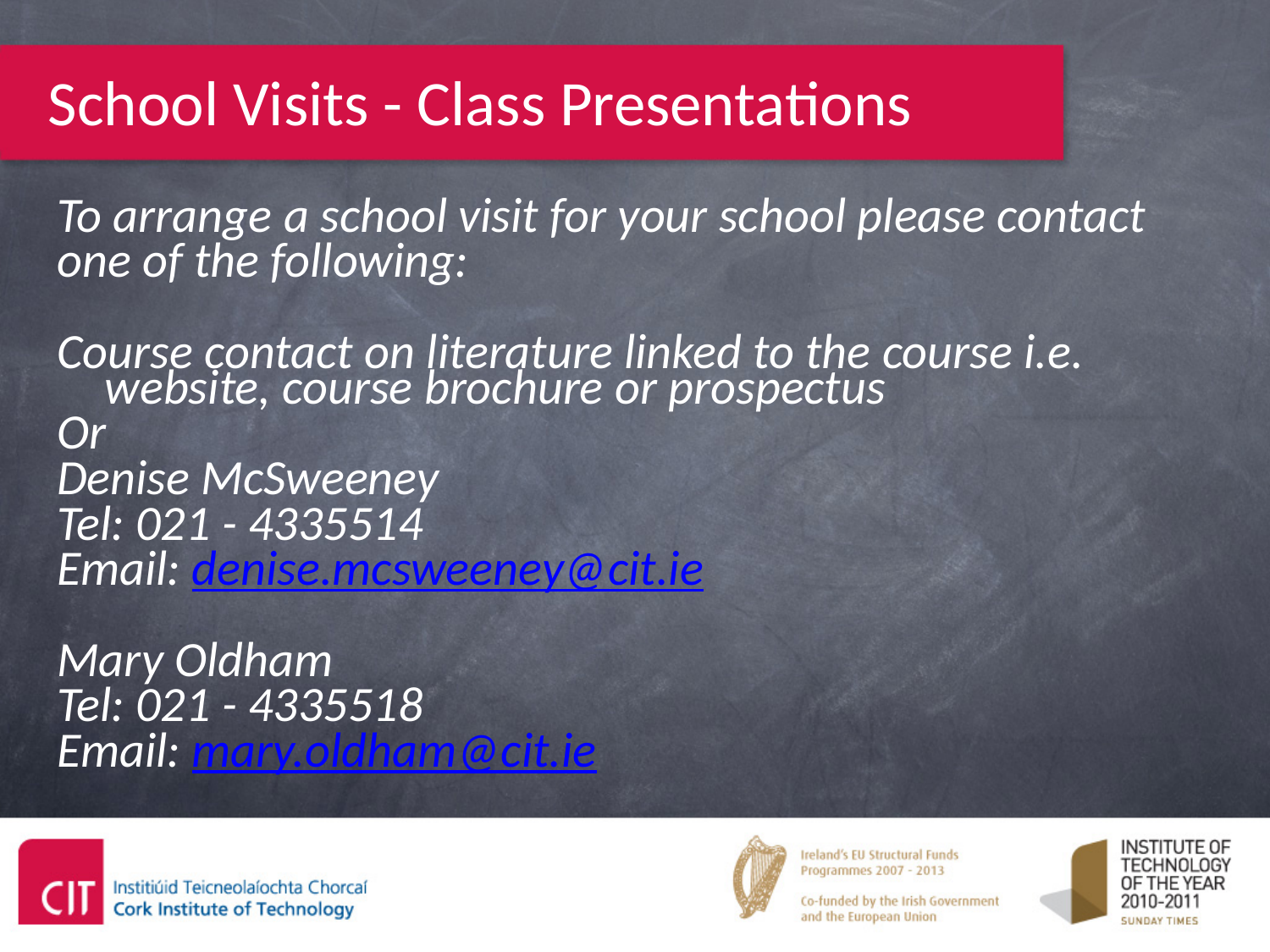

School Visits - Class Presentations

To arrange a school visit for your school please contact
one of the following:

Course contact on literature linked to the course i.e. website, course brochure or prospectus
Or
Denise McSweeney
Tel: 021 - 4335514
Email: denise.mcsweeney@cit.ie

Mary Oldham
Tel: 021 - 4335518
Email: mary.oldham@cit.ie